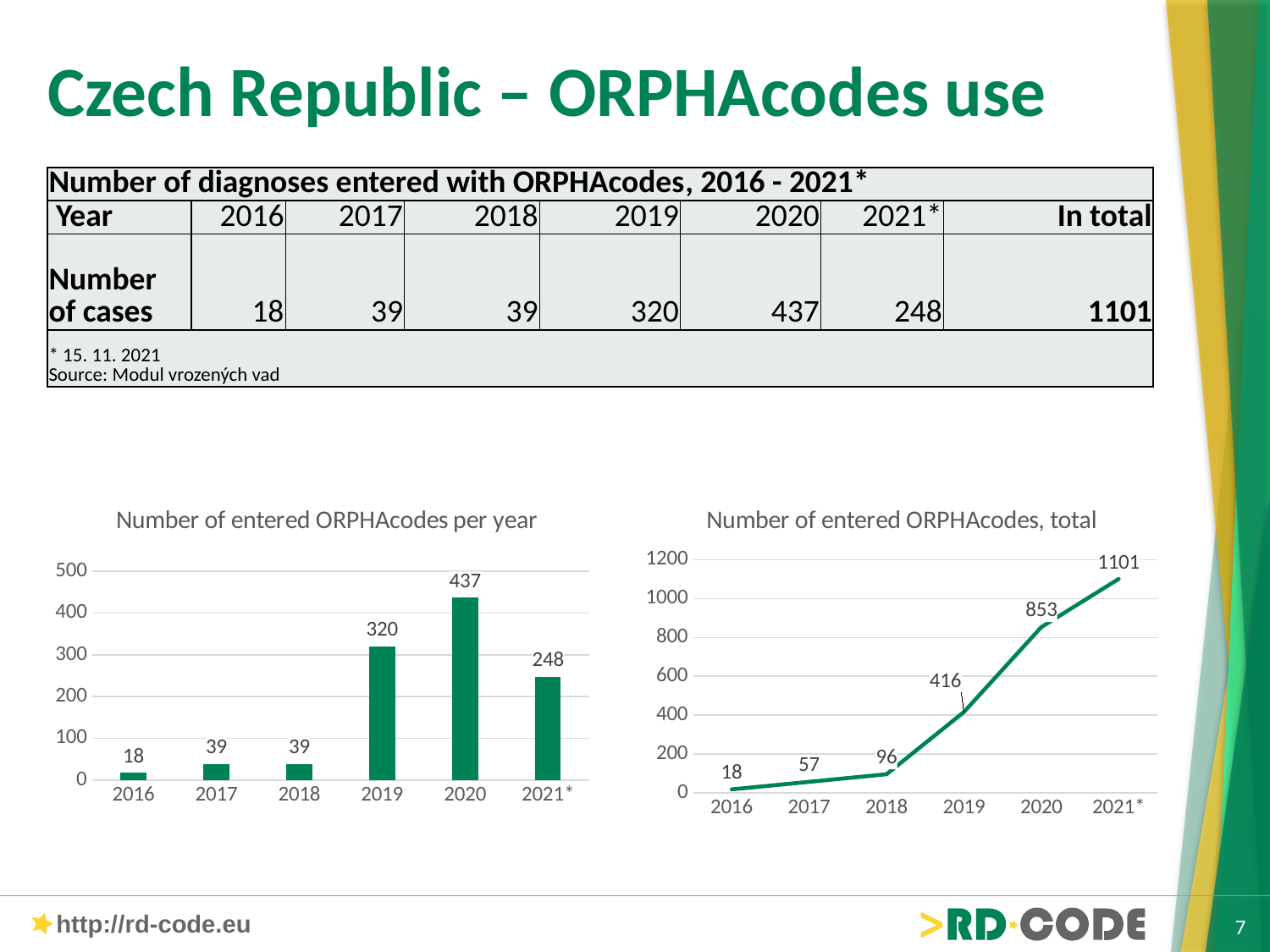

# Czech Republic – ORPHAcodes use
| Number of diagnoses entered with ORPHAcodes, 2016 - 2021\* |  |  |  |  |  |  |  |
| --- | --- | --- | --- | --- | --- | --- | --- |
| Year | 2016 | 2017 | 2018 | 2019 | 2020 | 2021\* | In total |
| Number of cases | 18 | 39 | 39 | 320 | 437 | 248 | 1101 |
| \* 15. 11. 2021 Source: Modul vrozených vad |  |  |  |  |  |  |  |

### Chart: Number of entered ORPHAcodes per year

| Category | Počet z DgOroKod |
|---|---|
| 2016 | 18.0 |
| 2017 | 39.0 |
| 2018 | 39.0 |
| 2019 | 320.0 |
| 2020 | 437.0 |
| 2021* | 248.0 |

### Chart: Number of entered ORPHAcodes, total

| Category | Počet z DgOroKod |
|---|---|
| 2016 | 18.0 |
| 2017 | 57.0 |
| 2018 | 96.0 |
| 2019 | 416.0 |
| 2020 | 853.0 |
| 2021* | 1101.0 |
7